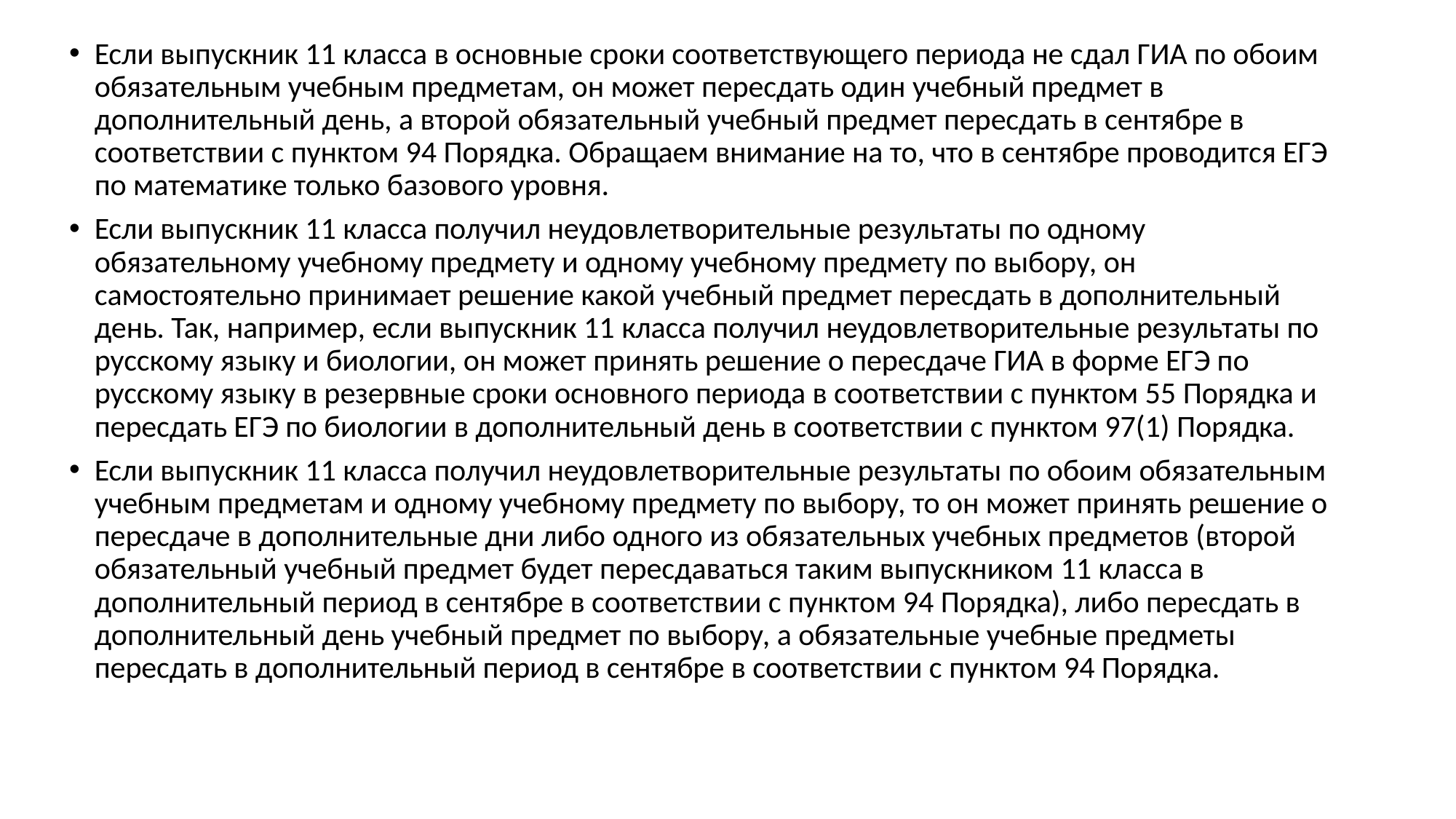

Если выпускник 11 класса в основные сроки соответствующего периода не сдал ГИА по обоим обязательным учебным предметам, он может пересдать один учебный предмет в дополнительный день, а второй обязательный учебный предмет пересдать в сентябре в соответствии с пунктом 94 Порядка. Обращаем внимание на то, что в сентябре проводится ЕГЭ по математике только базового уровня.
Если выпускник 11 класса получил неудовлетворительные результаты по одному обязательному учебному предмету и одному учебному предмету по выбору, он самостоятельно принимает решение какой учебный предмет пересдать в дополнительный день. Так, например, если выпускник 11 класса получил неудовлетворительные результаты по русскому языку и биологии, он может принять решение о пересдаче ГИА в форме ЕГЭ по русскому языку в резервные сроки основного периода в соответствии с пунктом 55 Порядка и пересдать ЕГЭ по биологии в дополнительный день в соответствии с пунктом 97(1) Порядка.
Если выпускник 11 класса получил неудовлетворительные результаты по обоим обязательным учебным предметам и одному учебному предмету по выбору, то он может принять решение о пересдаче в дополнительные дни либо одного из обязательных учебных предметов (второй обязательный учебный предмет будет пересдаваться таким выпускником 11 класса в дополнительный период в сентябре в соответствии с пунктом 94 Порядка), либо пересдать в дополнительный день учебный предмет по выбору, а обязательные учебные предметы пересдать в дополнительный период в сентябре в соответствии с пунктом 94 Порядка.